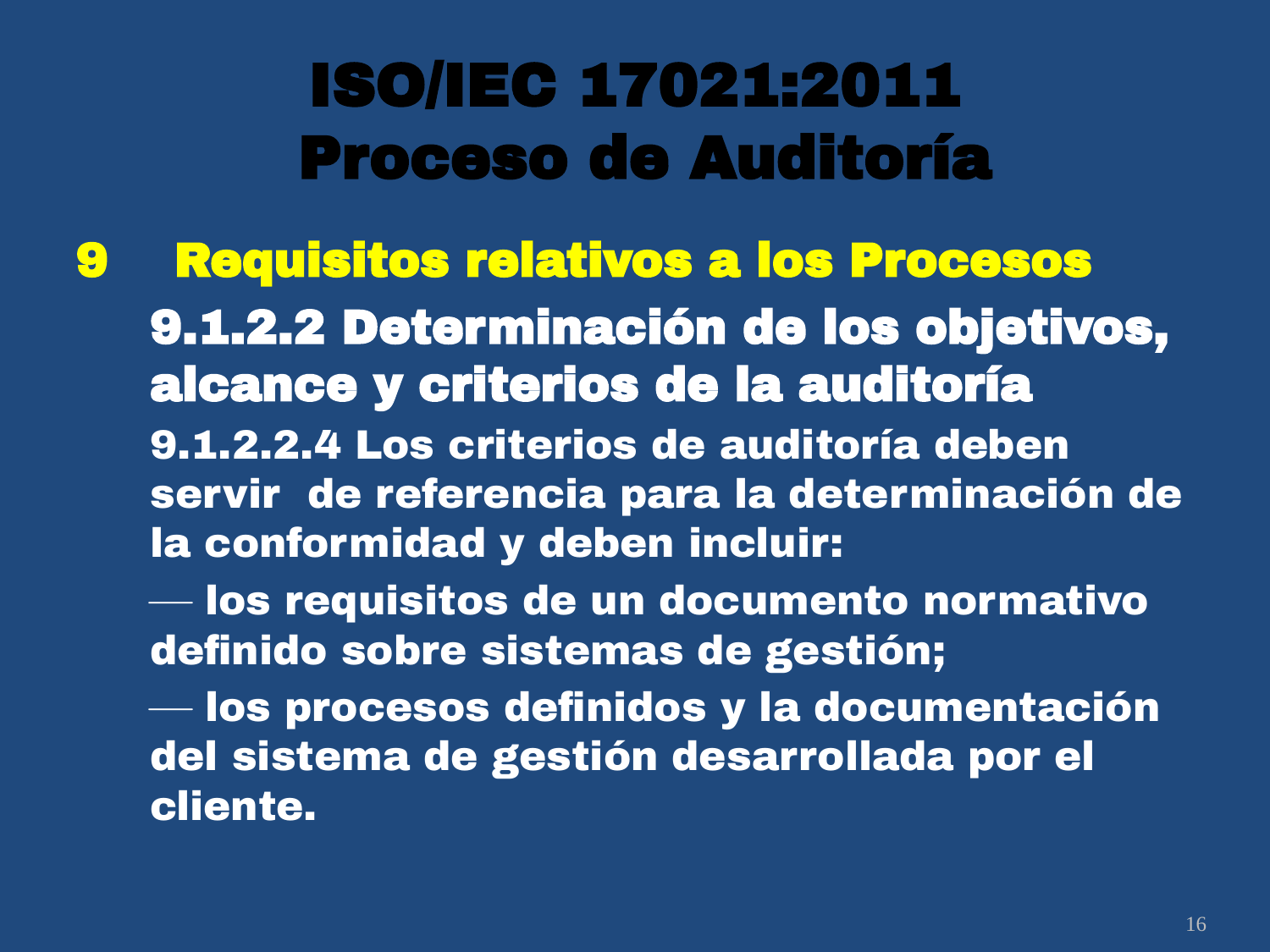

# ISO/IEC 17021:2011 Proceso de Auditoría
9	 Requisitos relativos a los Procesos
	9.1.2.2 Determinación de los objetivos, alcance y criterios de la auditoría
	9.1.2.2.4 Los criterios de auditoría deben servir  de referencia para la determinación de la conformidad y deben incluir:
	⎯ los requisitos de un documento normativo definido sobre sistemas de gestión;
	⎯ los procesos definidos y la documentación del sistema de gestión desarrollada por el cliente.
16